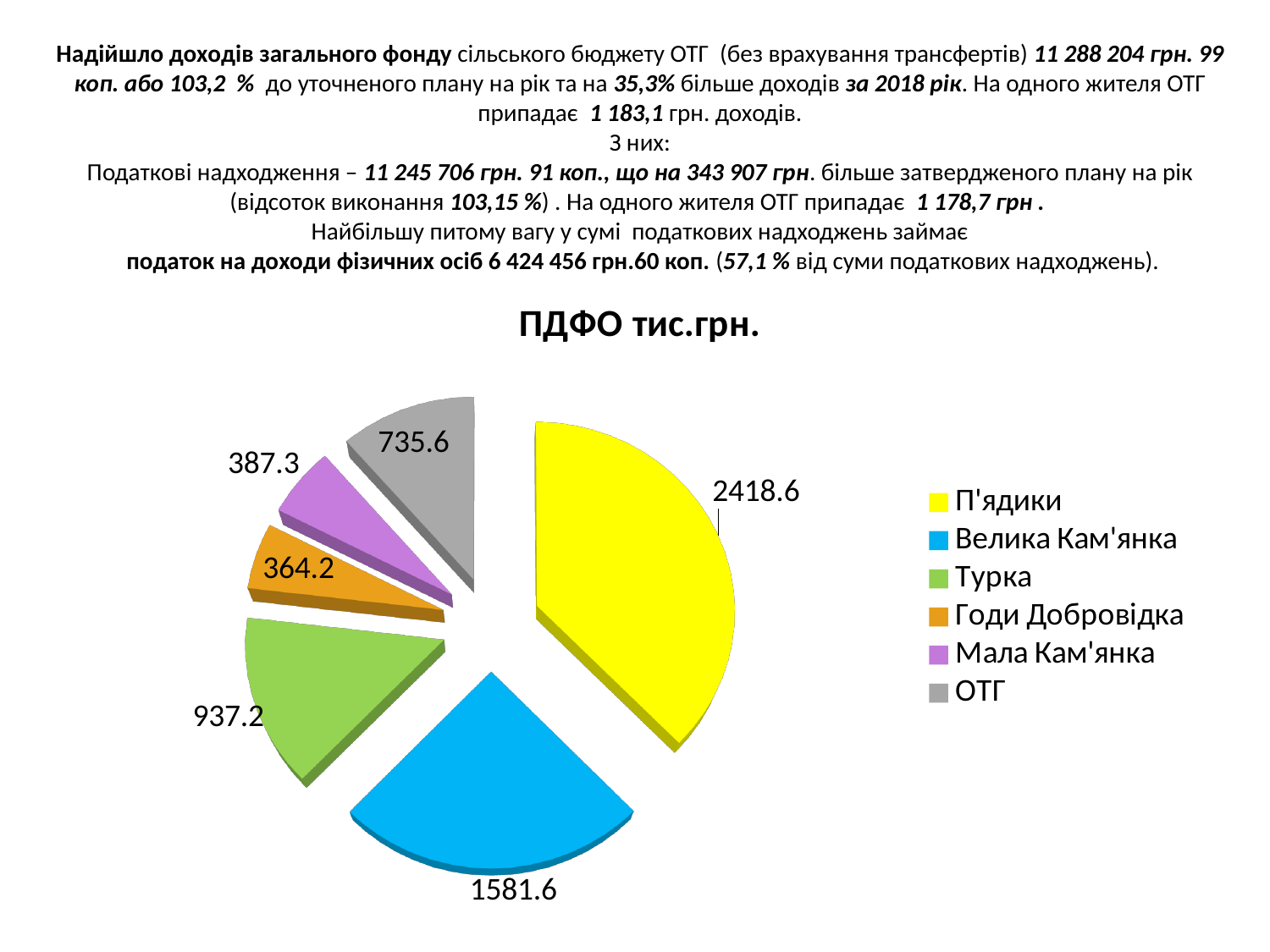

# Надійшло доходів загального фонду сільського бюджету ОТГ  (без врахування трансфертів) 11 288 204 грн. 99 коп. або 103,2  %  до уточненого плану на рік та на 35,3% більше доходів за 2018 рік. На одного жителя ОТГ припадає  1 183,1 грн. доходів. З них: Податкові надходження – 11 245 706 грн. 91 коп., що на 343 907 грн. більше затвердженого плану на рік (відсоток виконання 103,15 %) . На одного жителя ОТГ припадає  1 178,7 грн . Найбільшу питому вагу у сумі  податкових надходжень займає податок на доходи фізичних осіб 6 424 456 грн.60 коп. (57,1 % від суми податкових надходжень).

[unsupported chart]